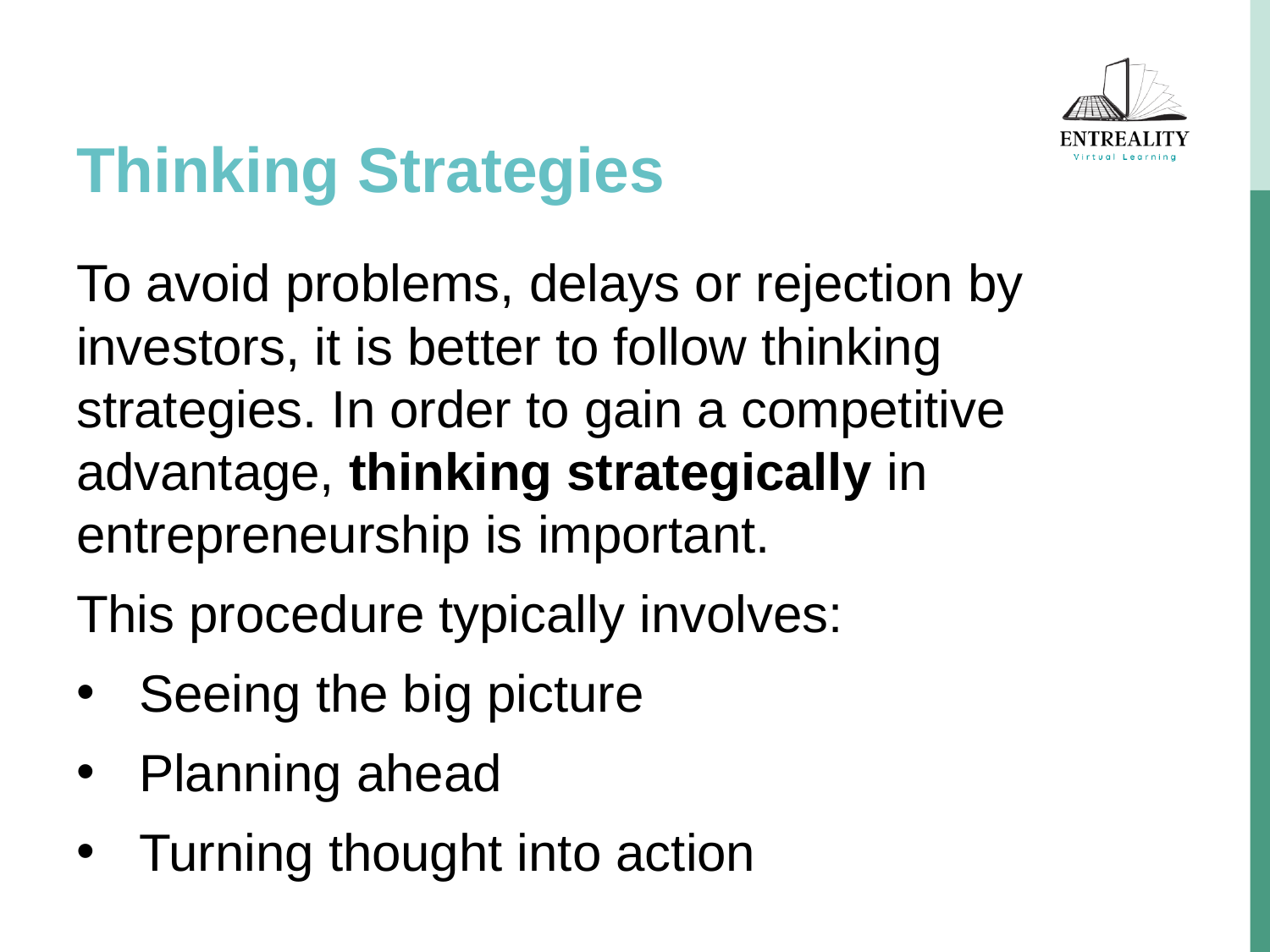

# Thinking Strategies
To avoid problems, delays or rejection by investors, it is better to follow thinking strategies. In order to gain a competitive advantage, thinking strategically in entrepreneurship is important.
This procedure typically involves:
Seeing the big picture
Planning ahead
Turning thought into action